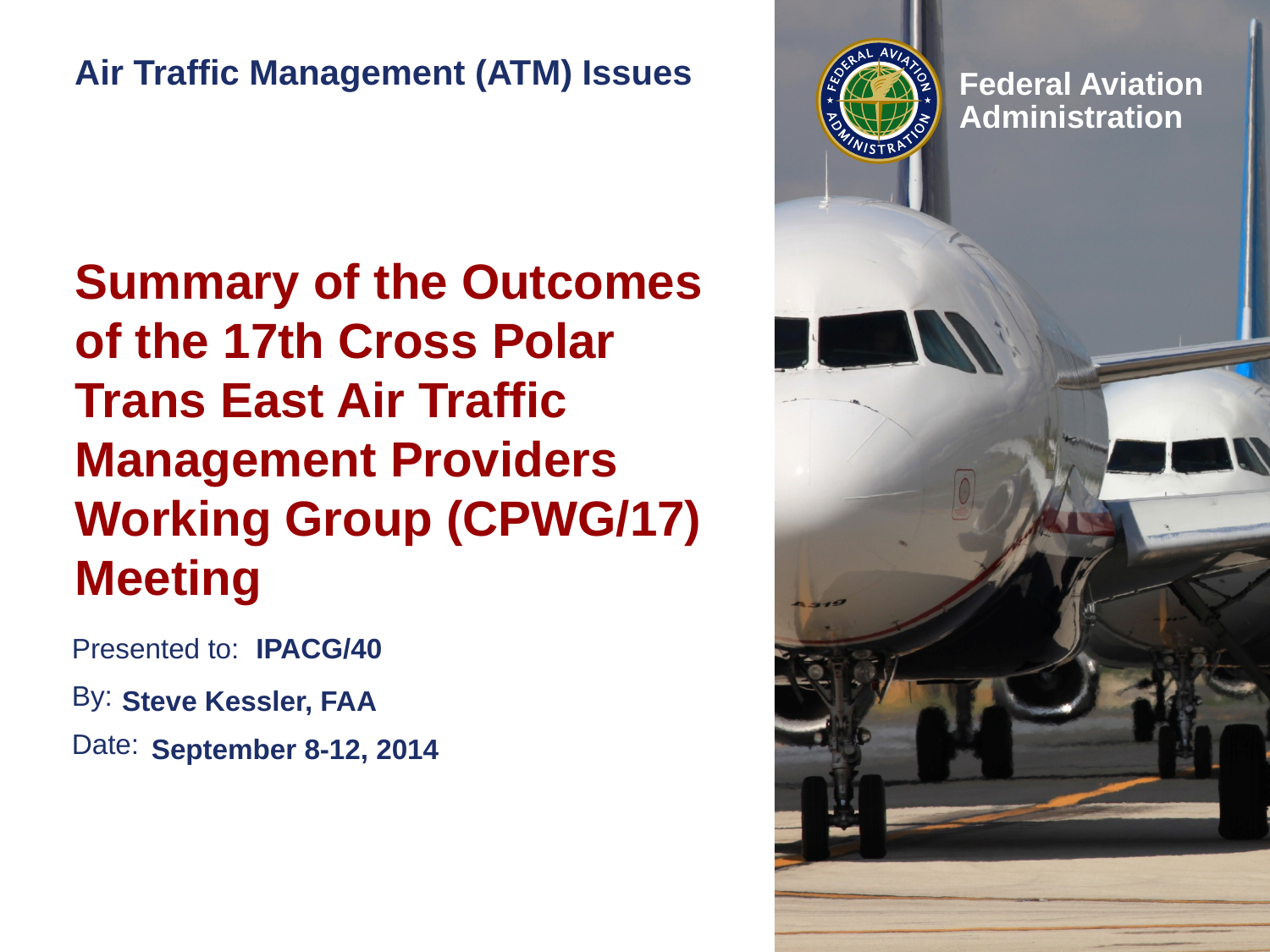

# Air Traffic Management (ATM) Issues
Summary of the Outcomes of the 17th Cross Polar Trans East Air Traffic Management Providers Working Group (CPWG/17) Meeting
IPACG/40>
Steve Kessler, FAA
September 8-12, 2014